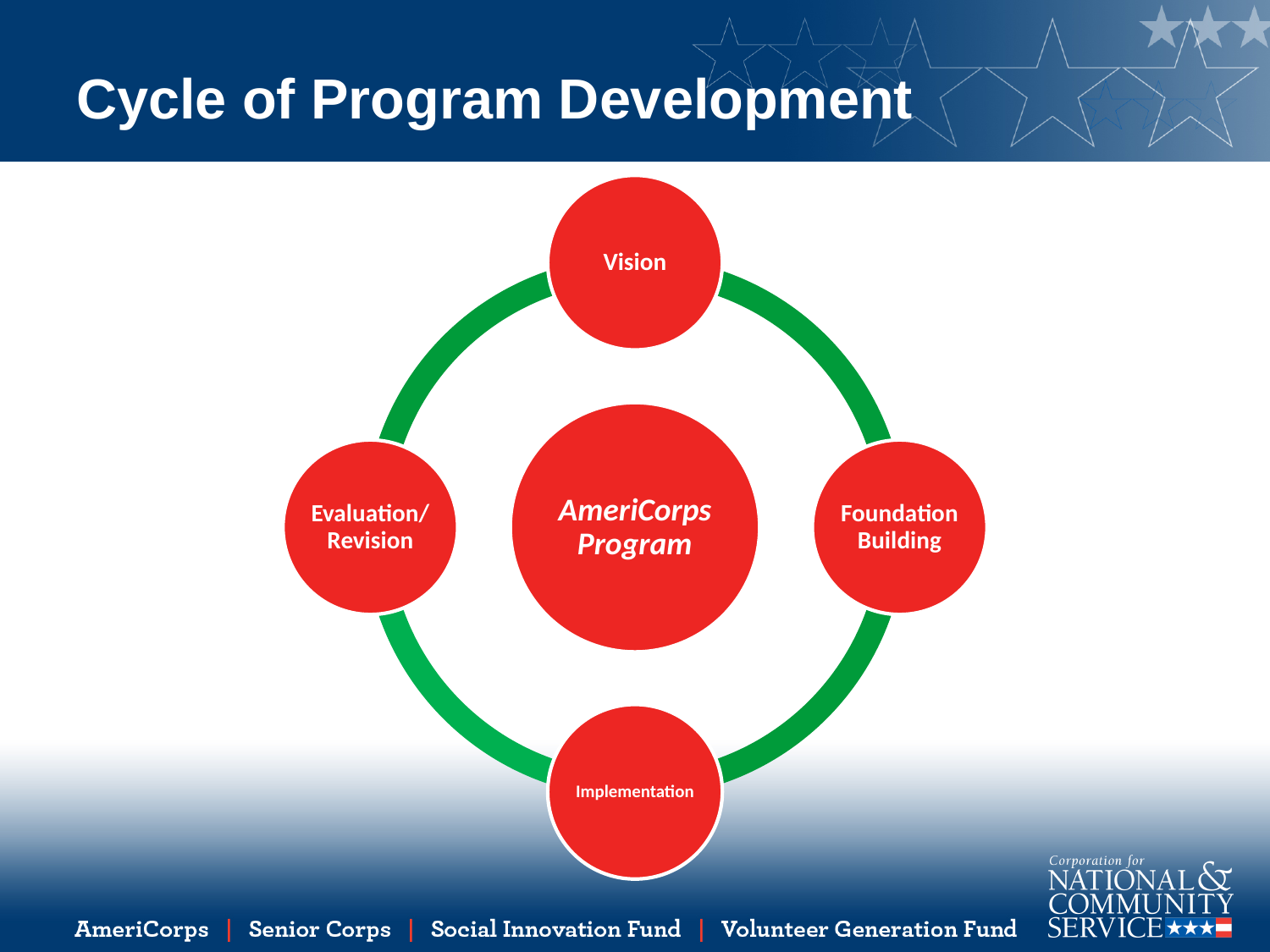

# Cycle of Program Development
AmeriCorps Program
Vision
Foundation Building
Implementation
Evaluation/Revision